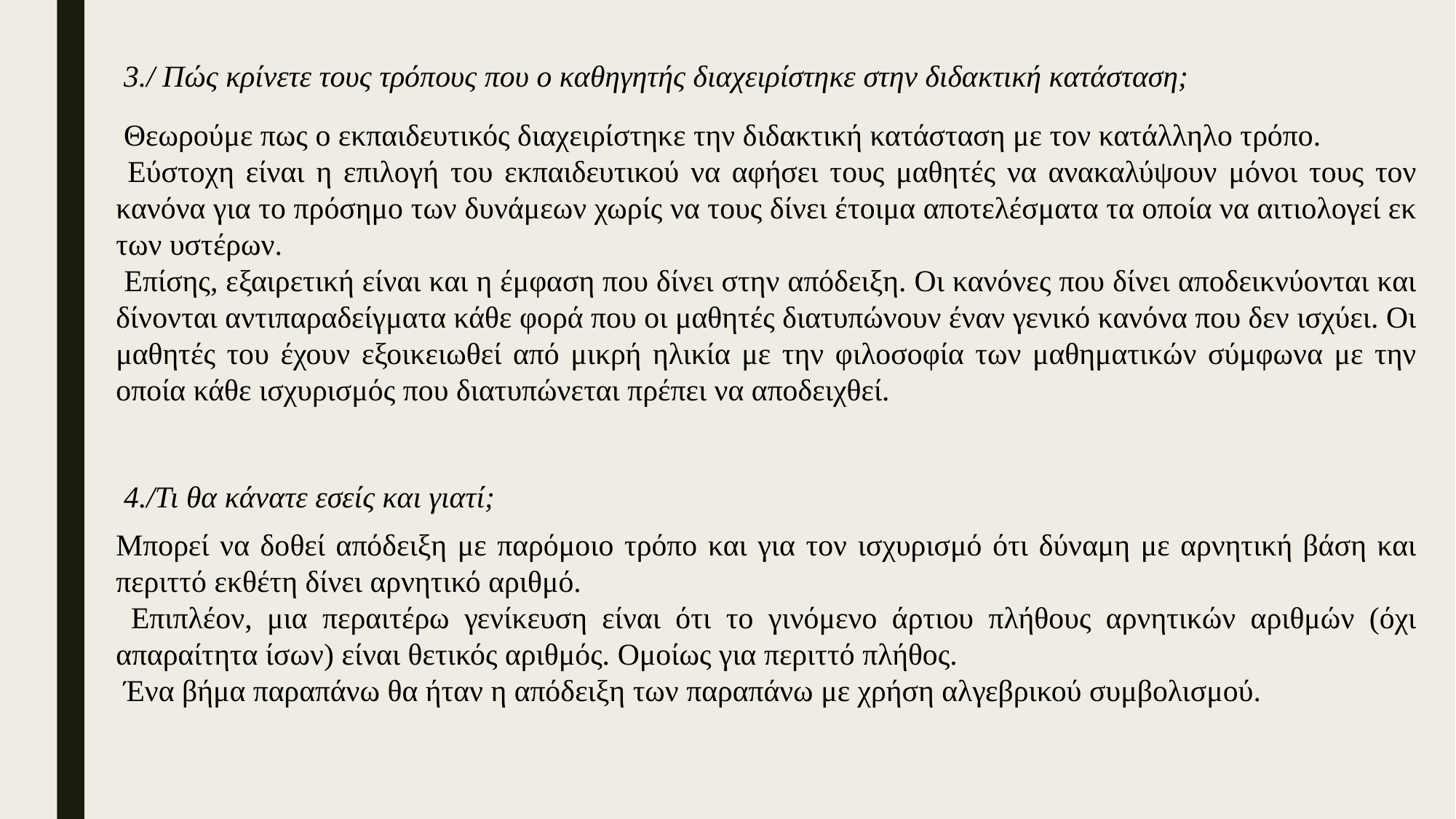

3./ Πώς κρίνετε τους τρόπους που ο καθηγητής διαχειρίστηκε στην διδακτική κατάσταση;
 Θεωρούμε πως ο εκπαιδευτικός διαχειρίστηκε την διδακτική κατάσταση με τον κατάλληλο τρόπο.
 Εύστοχη είναι η επιλογή του εκπαιδευτικού να αφήσει τους μαθητές να ανακαλύψουν μόνοι τους τον κανόνα για το πρόσημο των δυνάμεων χωρίς να τους δίνει έτοιμα αποτελέσματα τα οποία να αιτιολογεί εκ των υστέρων.
 Επίσης, εξαιρετική είναι και η έμφαση που δίνει στην απόδειξη. Οι κανόνες που δίνει αποδεικνύονται και δίνονται αντιπαραδείγματα κάθε φορά που οι μαθητές διατυπώνουν έναν γενικό κανόνα που δεν ισχύει. Οι μαθητές του έχουν εξοικειωθεί από μικρή ηλικία με την φιλοσοφία των μαθηματικών σύμφωνα με την οποία κάθε ισχυρισμός που διατυπώνεται πρέπει να αποδειχθεί.
 4./Τι θα κάνατε εσείς και γιατί;
Μπορεί να δοθεί απόδειξη με παρόμοιο τρόπο και για τον ισχυρισμό ότι δύναμη με αρνητική βάση και περιττό εκθέτη δίνει αρνητικό αριθμό.
 Επιπλέον, μια περαιτέρω γενίκευση είναι ότι το γινόμενο άρτιου πλήθους αρνητικών αριθμών (όχι απαραίτητα ίσων) είναι θετικός αριθμός. Ομοίως για περιττό πλήθος.
 Ένα βήμα παραπάνω θα ήταν η απόδειξη των παραπάνω με χρήση αλγεβρικού συμβολισμού.